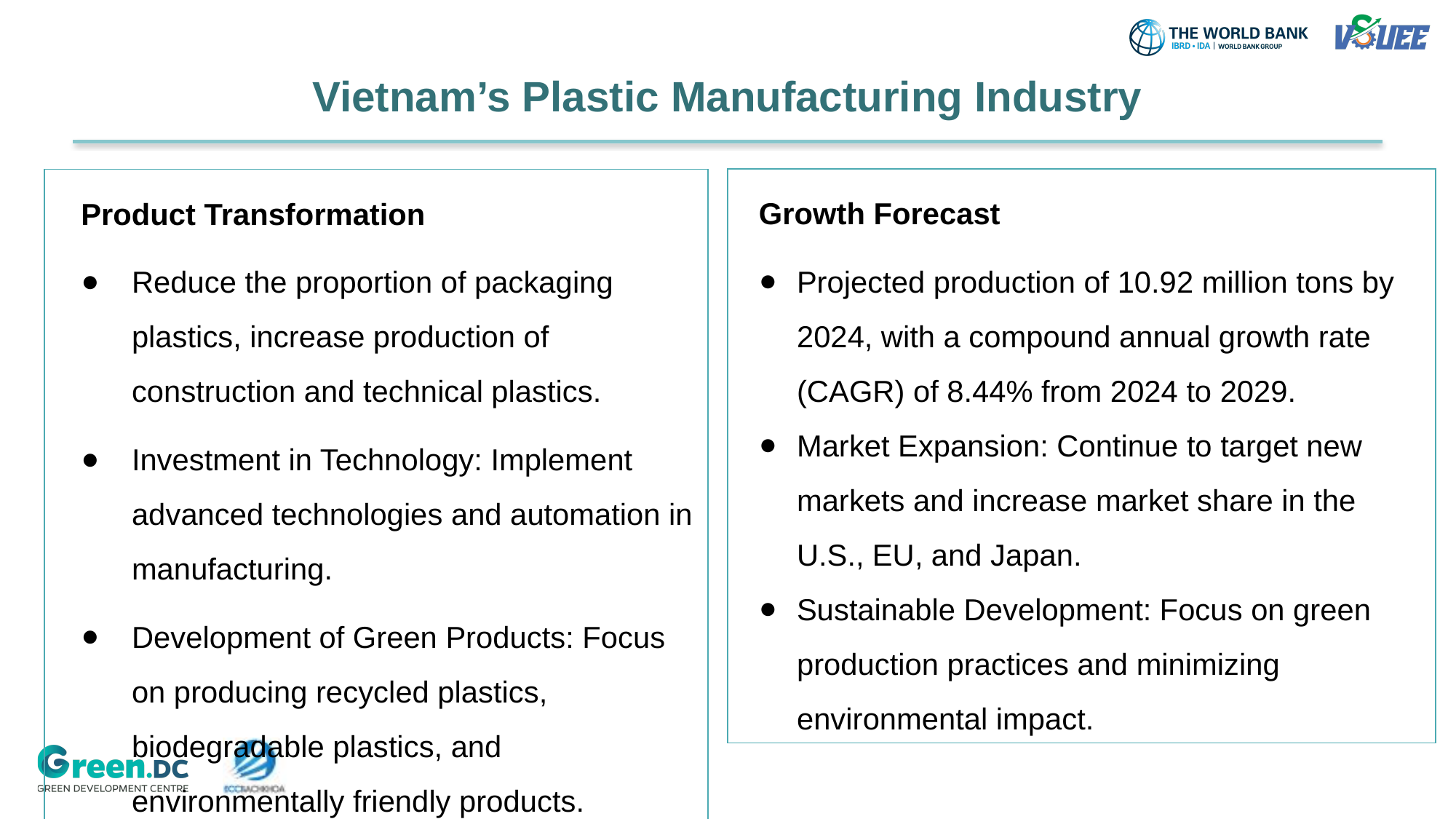

# Vietnam’s Plastic Manufacturing Industry
Product Transformation
Reduce the proportion of packaging plastics, increase production of construction and technical plastics.
Investment in Technology: Implement advanced technologies and automation in manufacturing.
Development of Green Products: Focus on producing recycled plastics, biodegradable plastics, and environmentally friendly products.
Growth Forecast
Projected production of 10.92 million tons by 2024, with a compound annual growth rate (CAGR) of 8.44% from 2024 to 2029.
Market Expansion: Continue to target new markets and increase market share in the U.S., EU, and Japan.
Sustainable Development: Focus on green production practices and minimizing environmental impact.